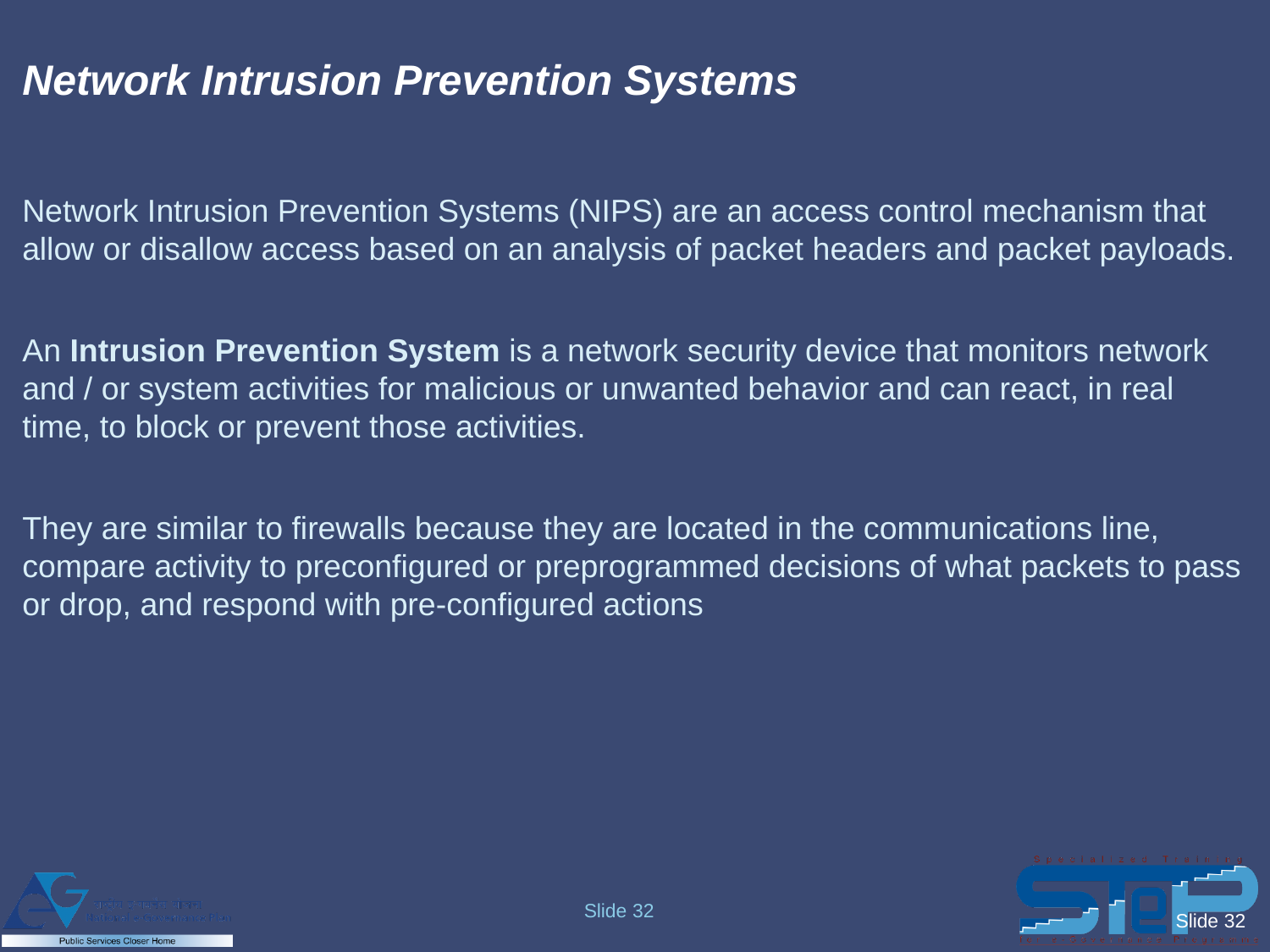

# Network Intrusion Prevention Systems
Network Intrusion Prevention Systems (NIPS) are an access control mechanism that allow or disallow access based on an analysis of packet headers and packet payloads.

An Intrusion Prevention System is a network security device that monitors network and / or system activities for malicious or unwanted behavior and can react, in real time, to block or prevent those activities.

They are similar to firewalls because they are located in the communications line, compare activity to preconfigured or preprogrammed decisions of what packets to pass or drop, and respond with pre-configured actions

Slide 32